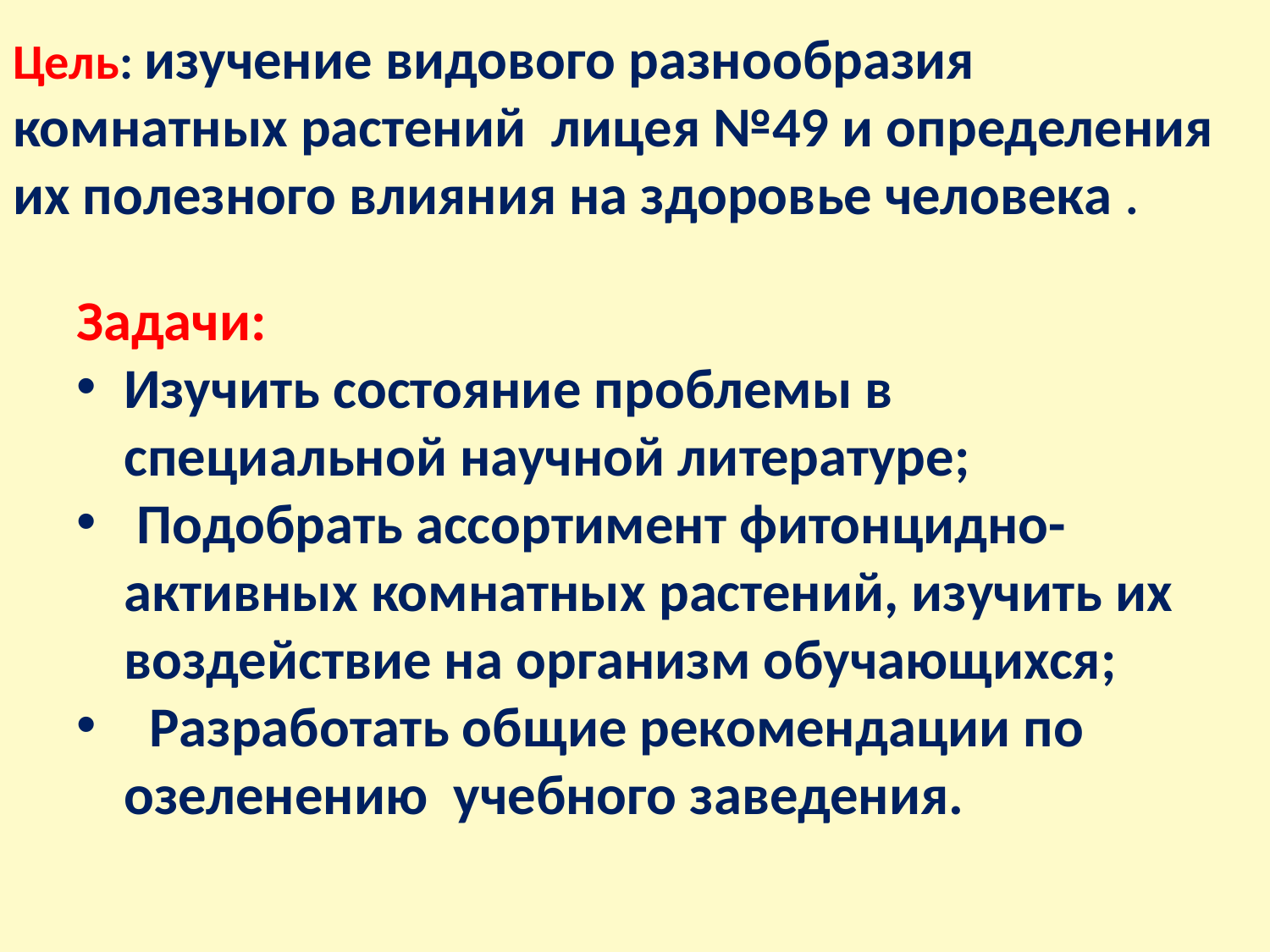

# Цель: изучение видового разнообразия комнатных растений  лицея №49 и определения их полезного влияния на здоровье человека .
Задачи:
Изучить состояние проблемы в специальной научной литературе;
 Подобрать ассортимент фитонцидно- активных комнатных растений, изучить их воздействие на организм обучающихся;
  Разработать общие рекомендации по озеленению  учебного заведения.